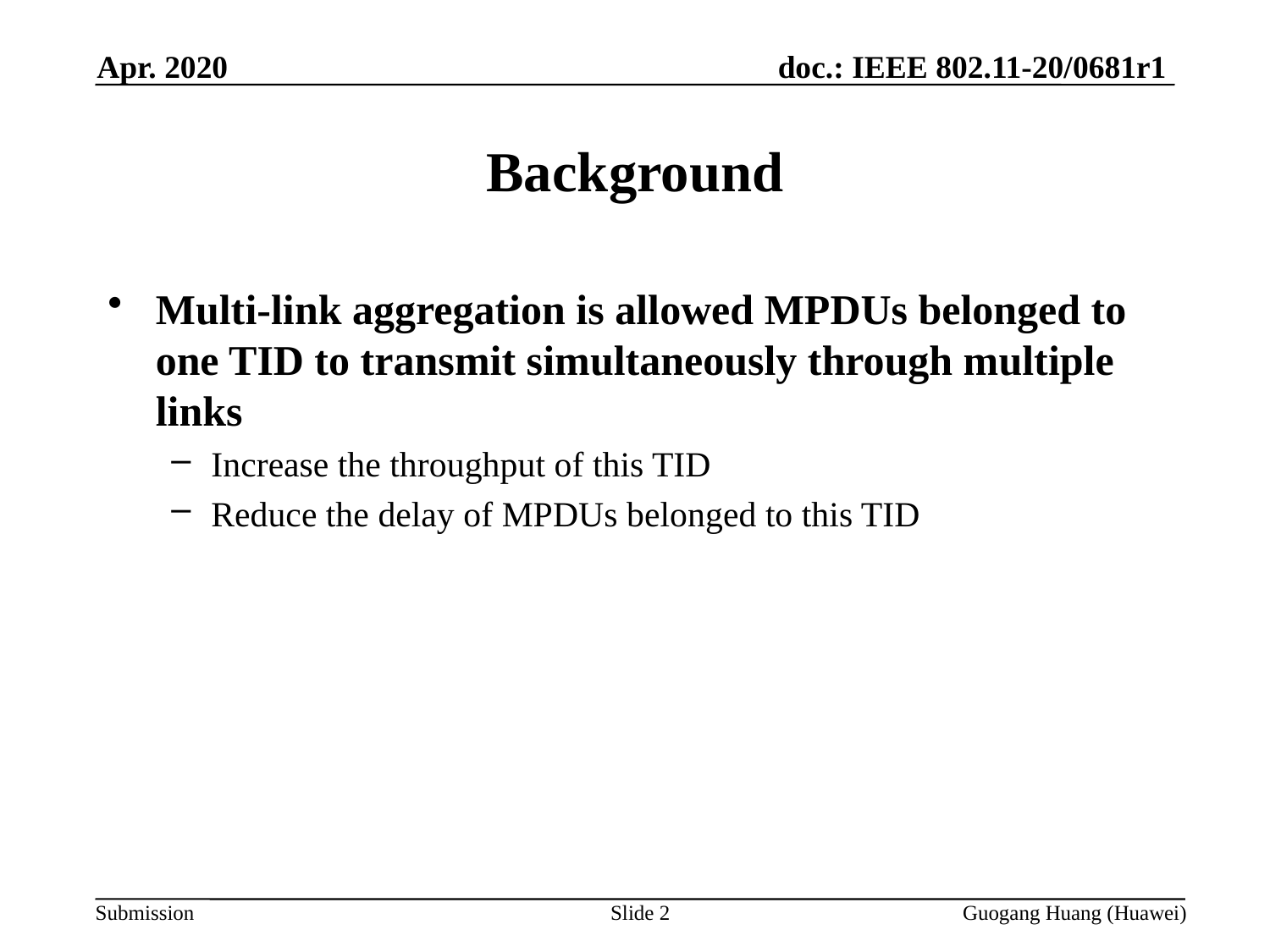

Apr. 2020
Background
Multi-link aggregation is allowed MPDUs belonged to one TID to transmit simultaneously through multiple links
Increase the throughput of this TID
Reduce the delay of MPDUs belonged to this TID
Slide 2
Guogang Huang (Huawei)